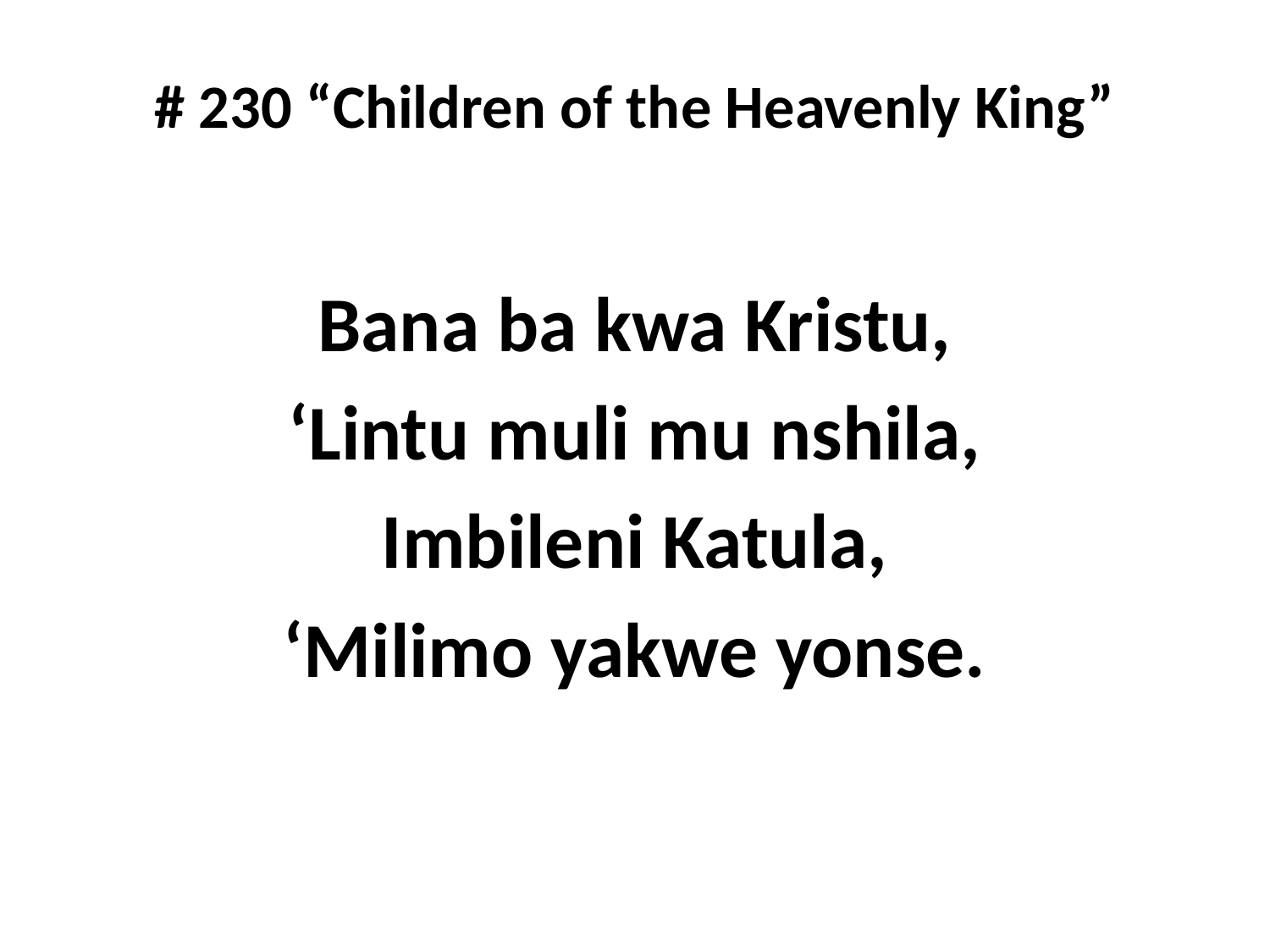

# # 230 “Children of the Heavenly King”

Bana ba kwa Kristu,
‘Lintu muli mu nshila,
Imbileni Katula,
‘Milimo yakwe yonse.